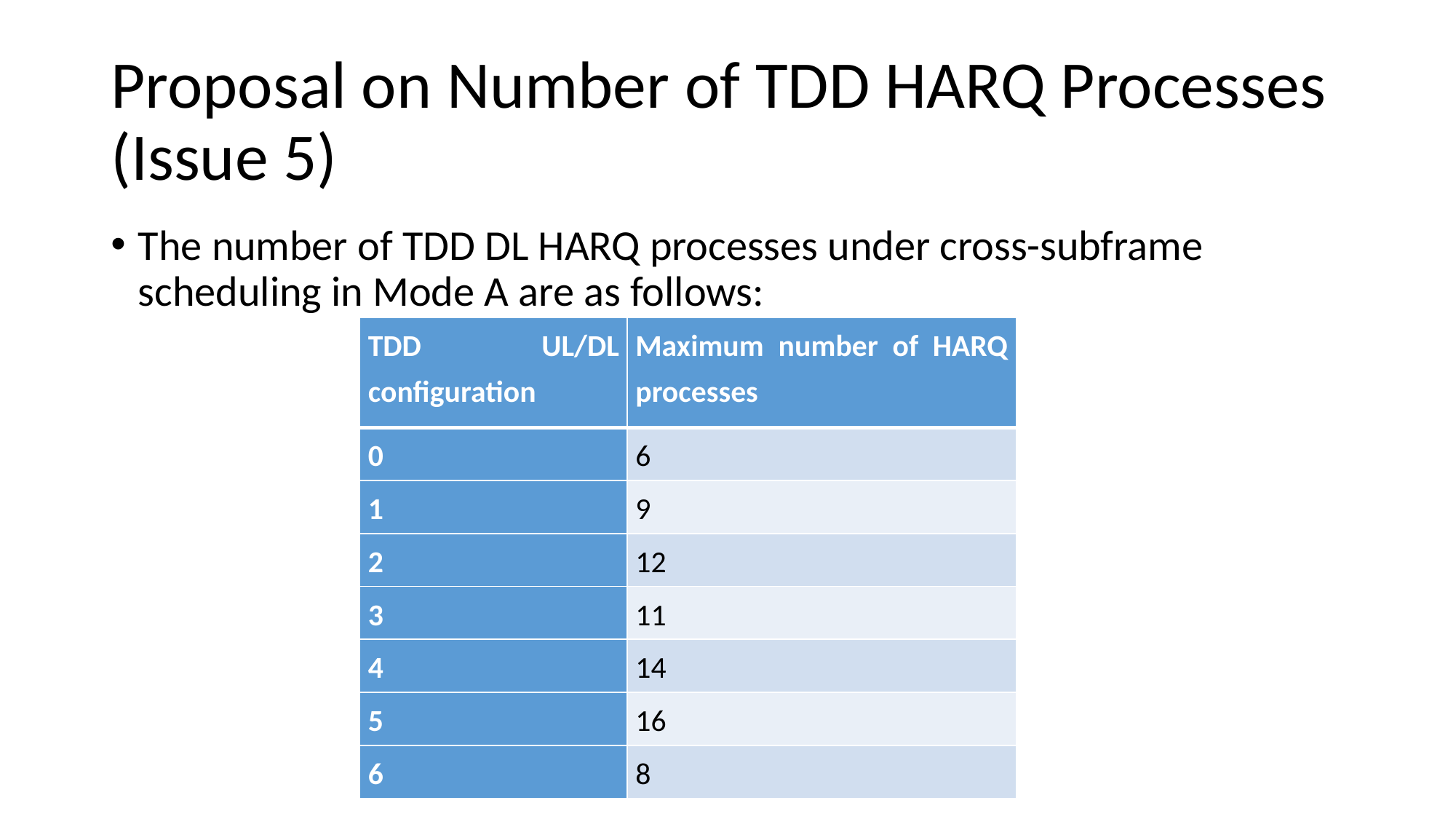

# Proposal on Number of TDD HARQ Processes (Issue 5)
The number of TDD DL HARQ processes under cross-subframe scheduling in Mode A are as follows:

| TDD UL/DL configuration | Maximum number of HARQ processes |
| --- | --- |
| 0 | 6 |
| 1 | 9 |
| 2 | 12 |
| 3 | 11 |
| 4 | 14 |
| 5 | 16 |
| 6 | 8 |